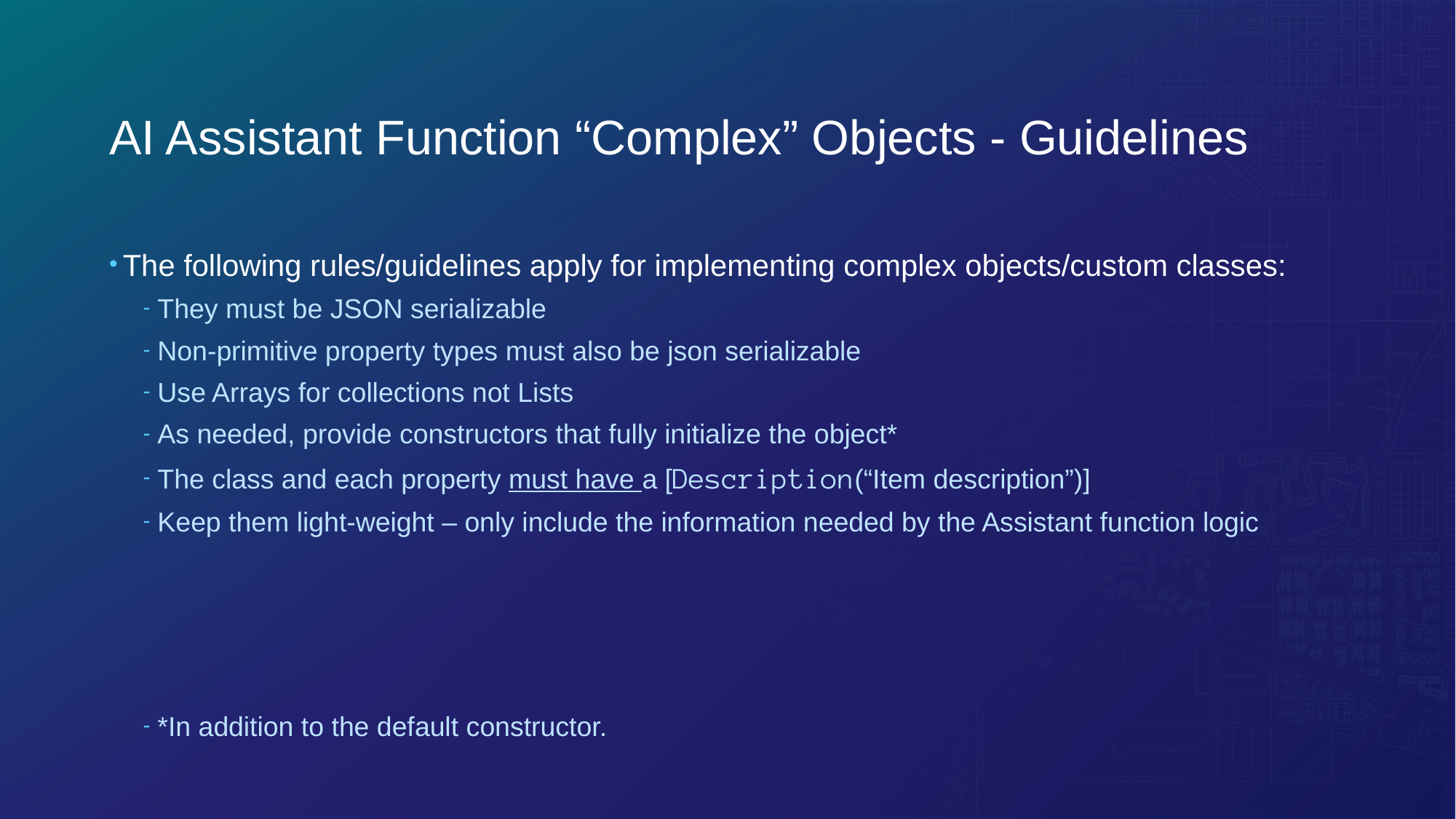

# AI Assistant Function “Complex” Objects - Guidelines
The following rules/guidelines apply for implementing complex objects/custom classes:
They must be JSON serializable
Non-primitive property types must also be json serializable
Use Arrays for collections not Lists
As needed, provide constructors that fully initialize the object*
The class and each property must have a [Description(“Item description”)]
Keep them light-weight – only include the information needed by the Assistant function logic

*In addition to the default constructor.